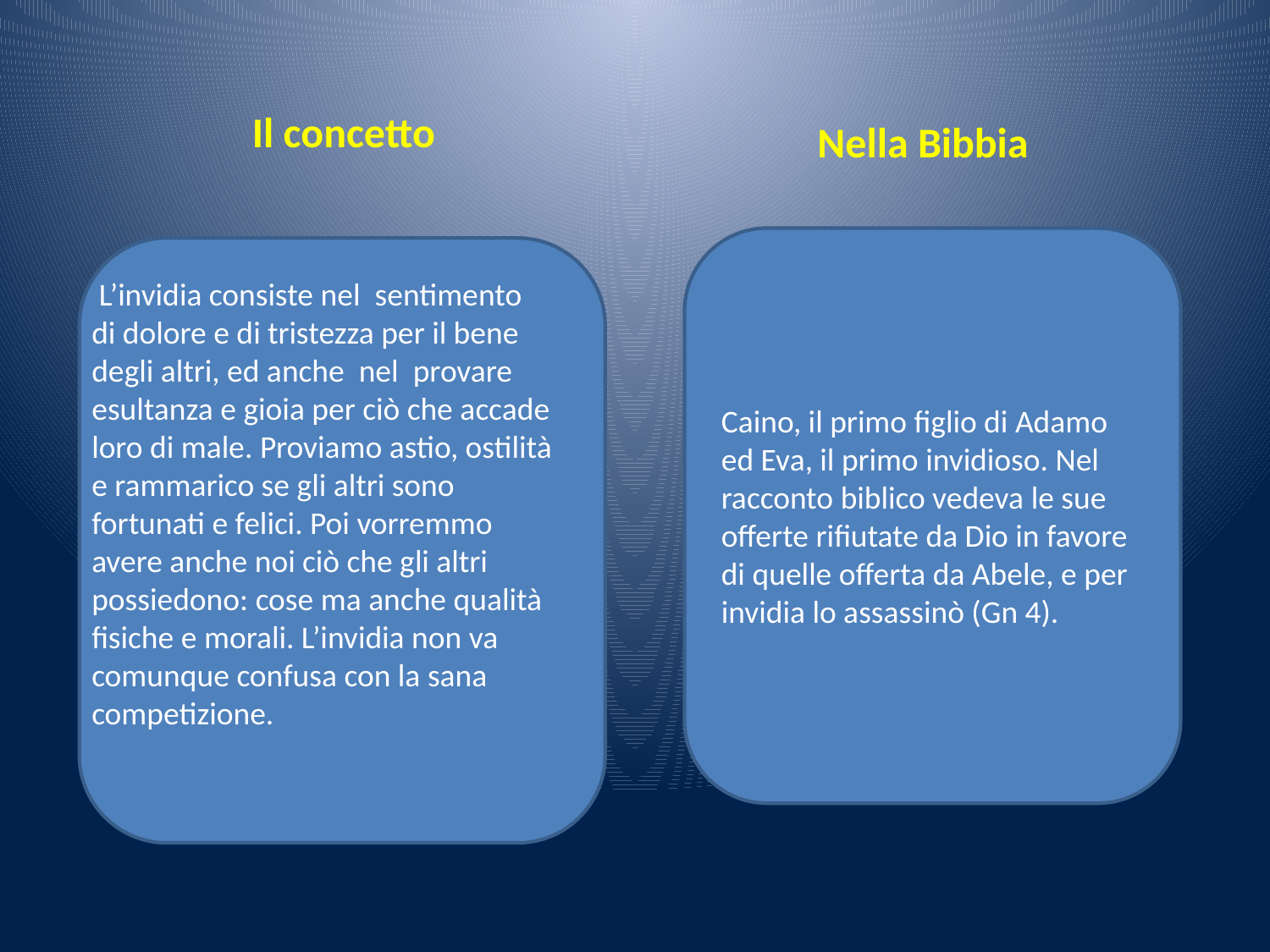

Il concetto
Nella Bibbia
Caino, il primo figlio di Adamo ed Eva, il primo invidioso. Nel racconto biblico vedeva le sue offerte rifiutate da Dio in favore di quelle offerta da Abele, e per invidia lo assassinò (Gn 4).

 L’invidia consiste nel  sentimento  di dolore e di tristezza per il bene degli altri, ed anche  nel  provare esultanza e gioia per ciò che accade loro di male. Proviamo astio, ostilità e rammarico se gli altri sono fortunati e felici. Poi vorremmo avere anche noi ciò che gli altri possiedono: cose ma anche qualità fisiche e morali. L’invidia non va comunque confusa con la sana competizione.